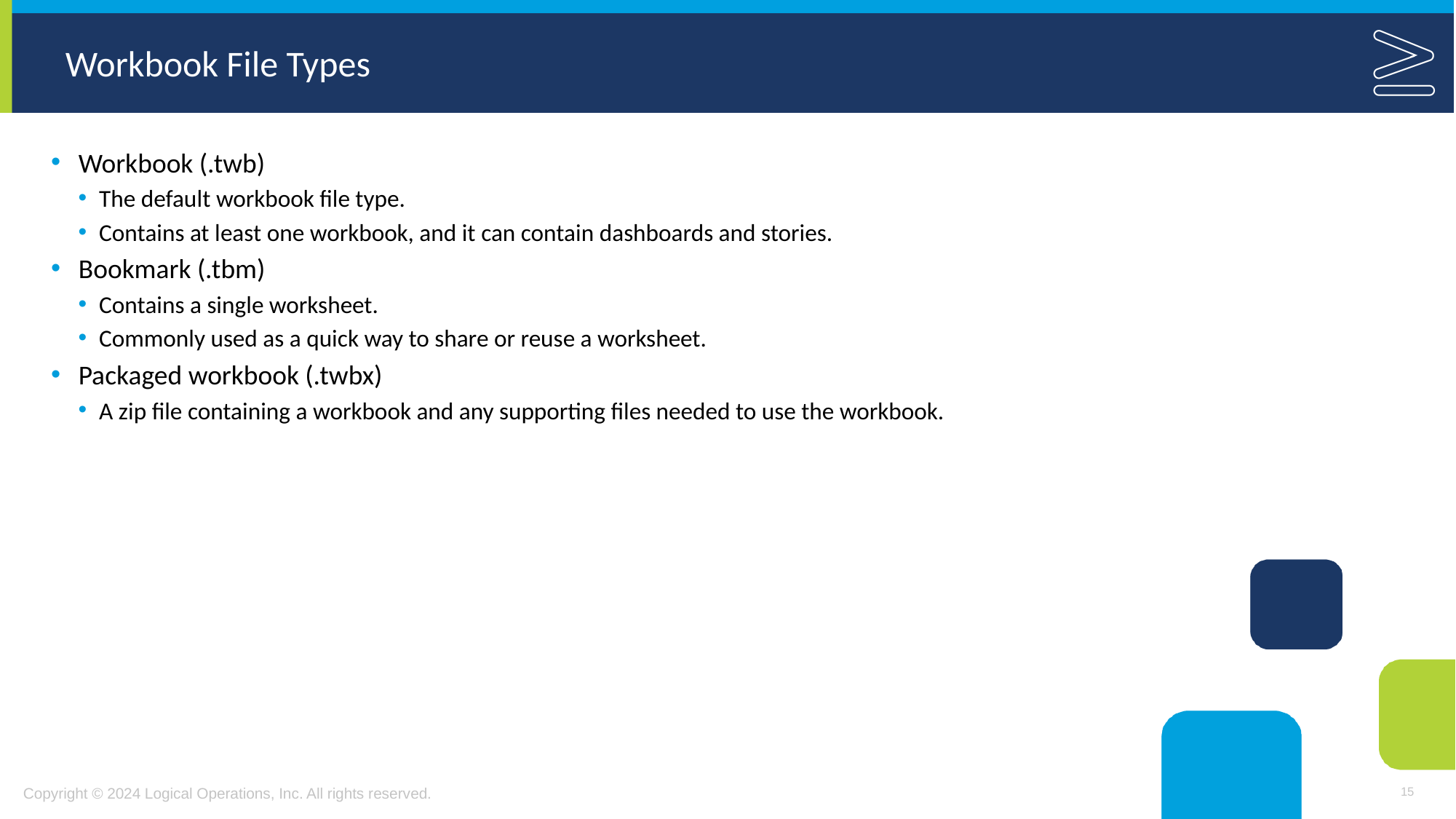

# Workbook File Types
Workbook (.twb)
The default workbook file type.
Contains at least one workbook, and it can contain dashboards and stories.
Bookmark (.tbm)
Contains a single worksheet.
Commonly used as a quick way to share or reuse a worksheet.
Packaged workbook (.twbx)
A zip file containing a workbook and any supporting files needed to use the workbook.

15